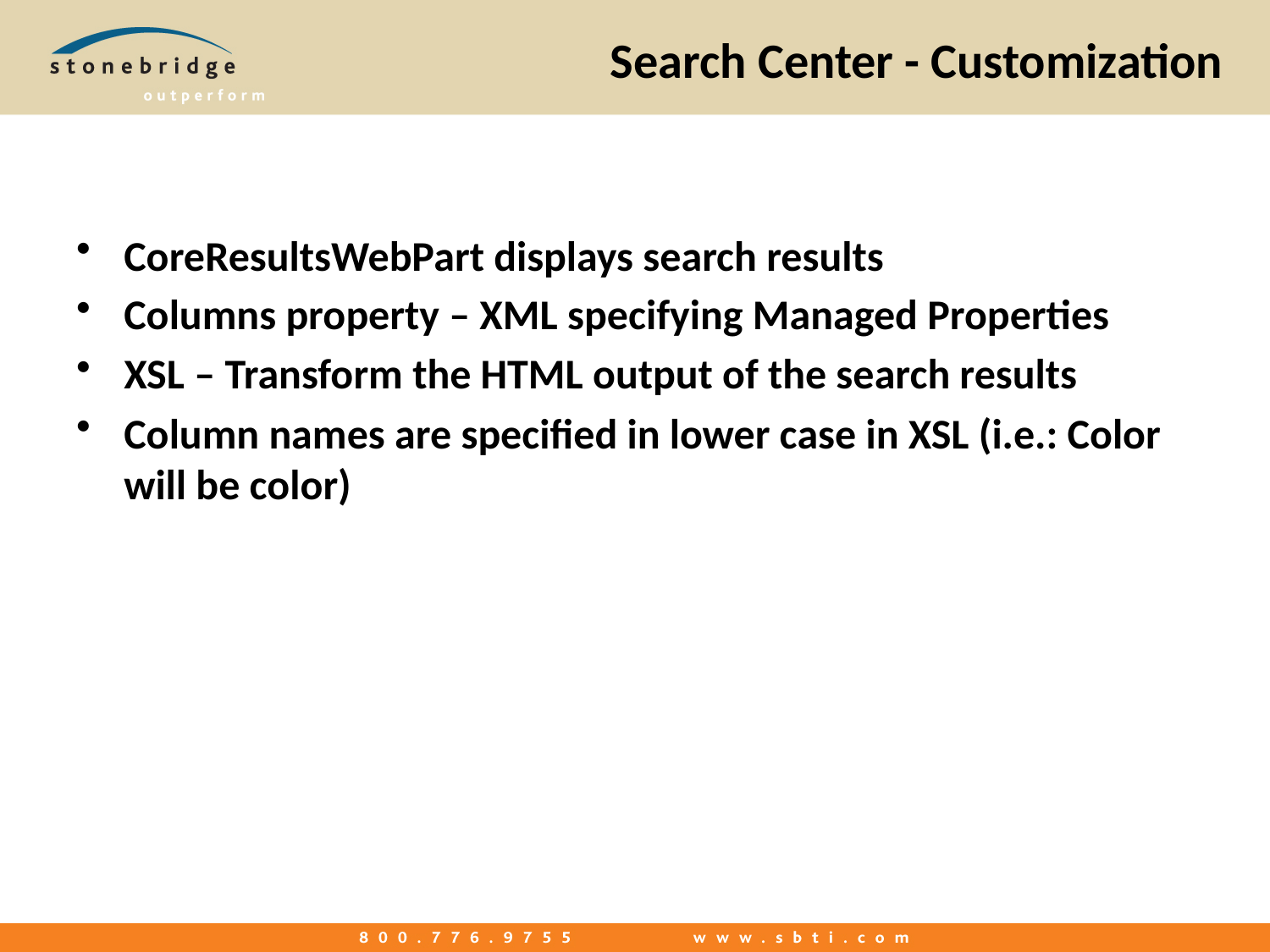

# Search Center - Customization
CoreResultsWebPart displays search results
Columns property – XML specifying Managed Properties
XSL – Transform the HTML output of the search results
Column names are specified in lower case in XSL (i.e.: Color will be color)